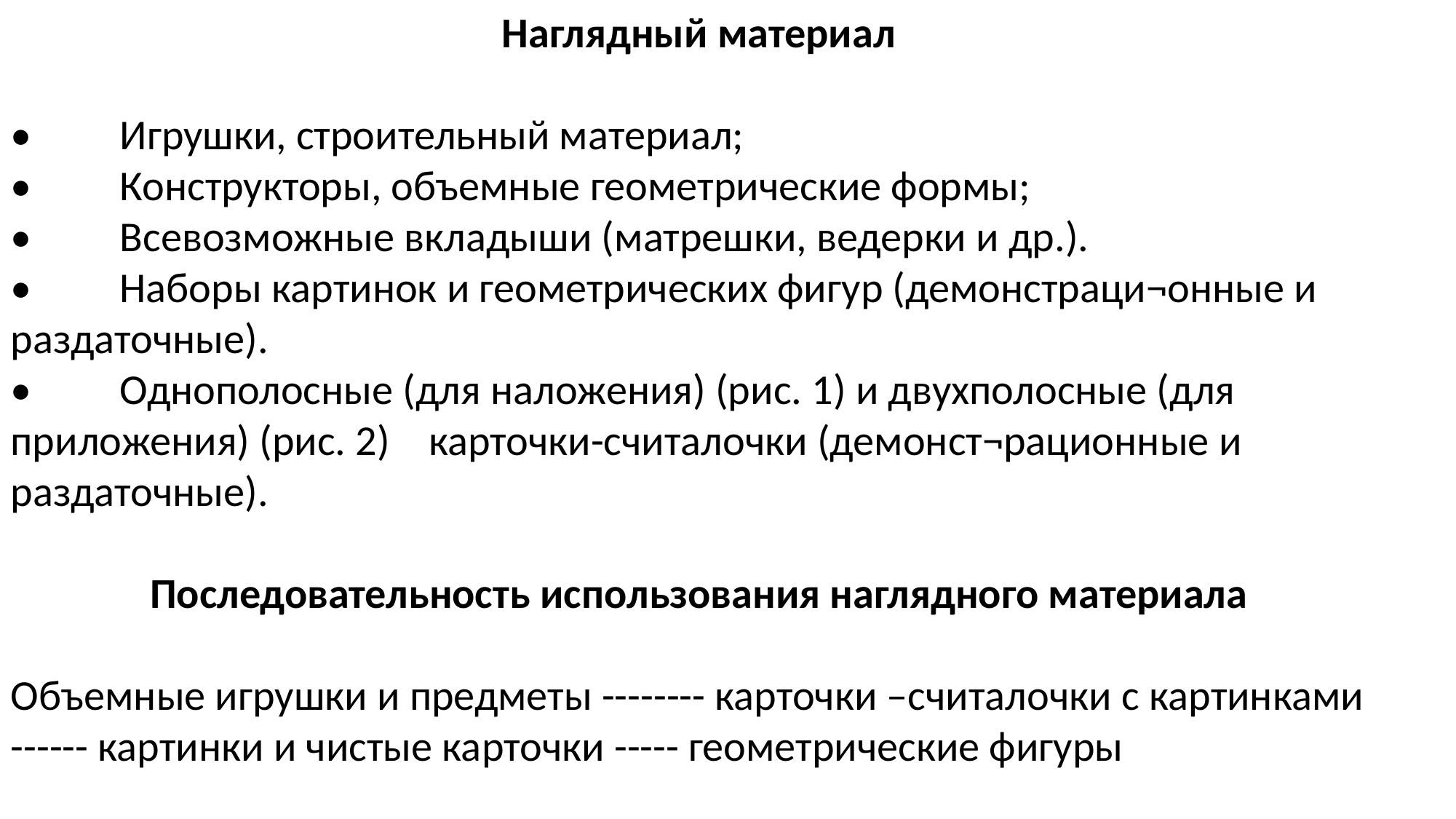

Наглядный материал

•	Игрушки, строительный материал;
•	Конструкторы, объемные геометрические формы;
•	Всевозможные вкладыши (матрешки, ведерки и др.).
•	Наборы картинок и геометрических фигур (демонстраци¬онные и раздаточные).
•	Однополосные (для наложения) (рис. 1) и двухполосные (для приложения) (рис. 2)    карточки-считалочки (демонст¬рационные и раздаточные).

Последовательность использования наглядного материала

Объемные игрушки и предметы -------- карточки –считалочки с картинками ------ картинки и чистые карточки ----- геометрические фигуры